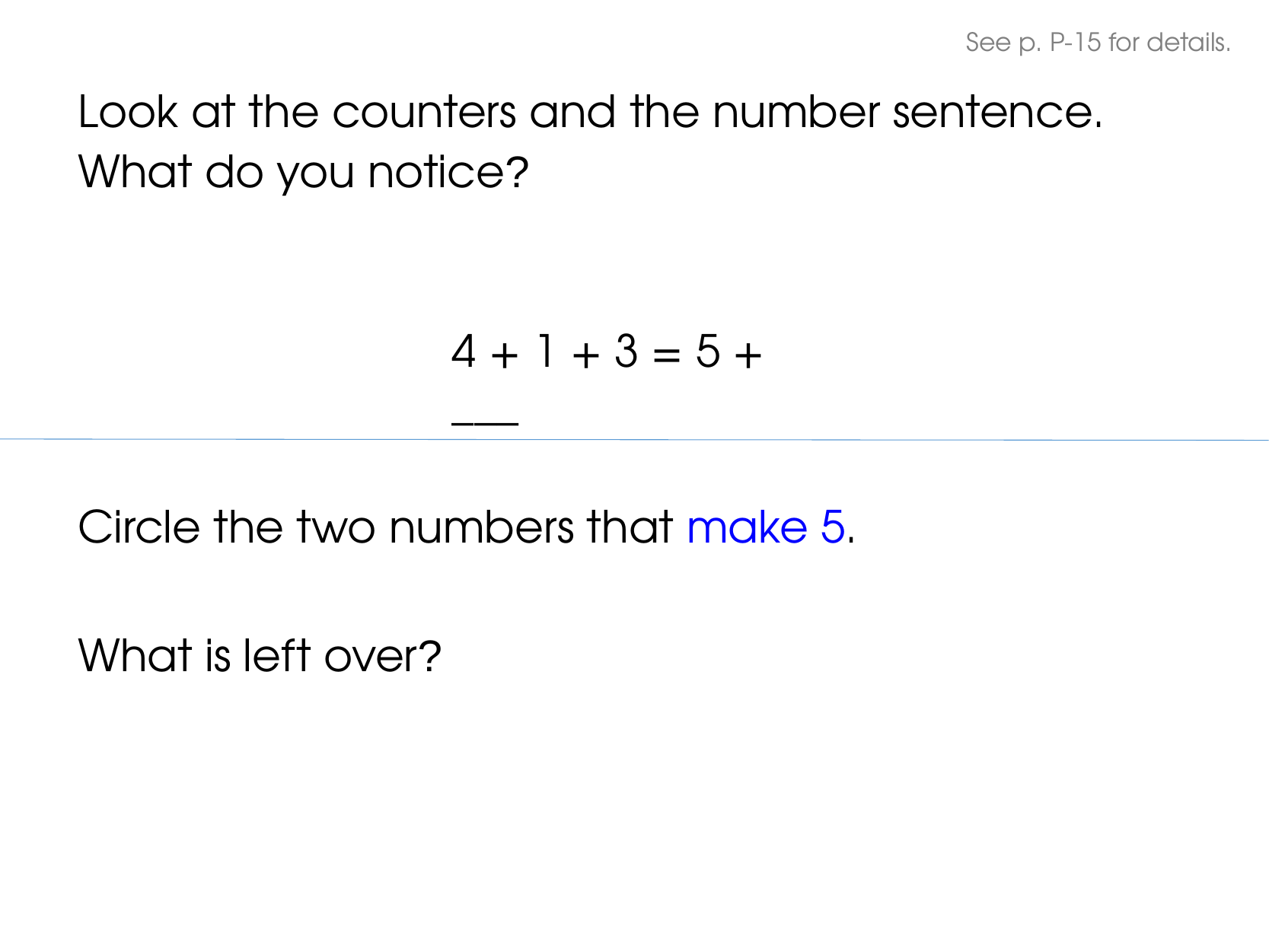

See p. P-15 for details.
Look at the counters and the number sentence. What do you notice?
4 + 1 + 3 = 5 + ___
Circle the two numbers that make 5.
What is left over?